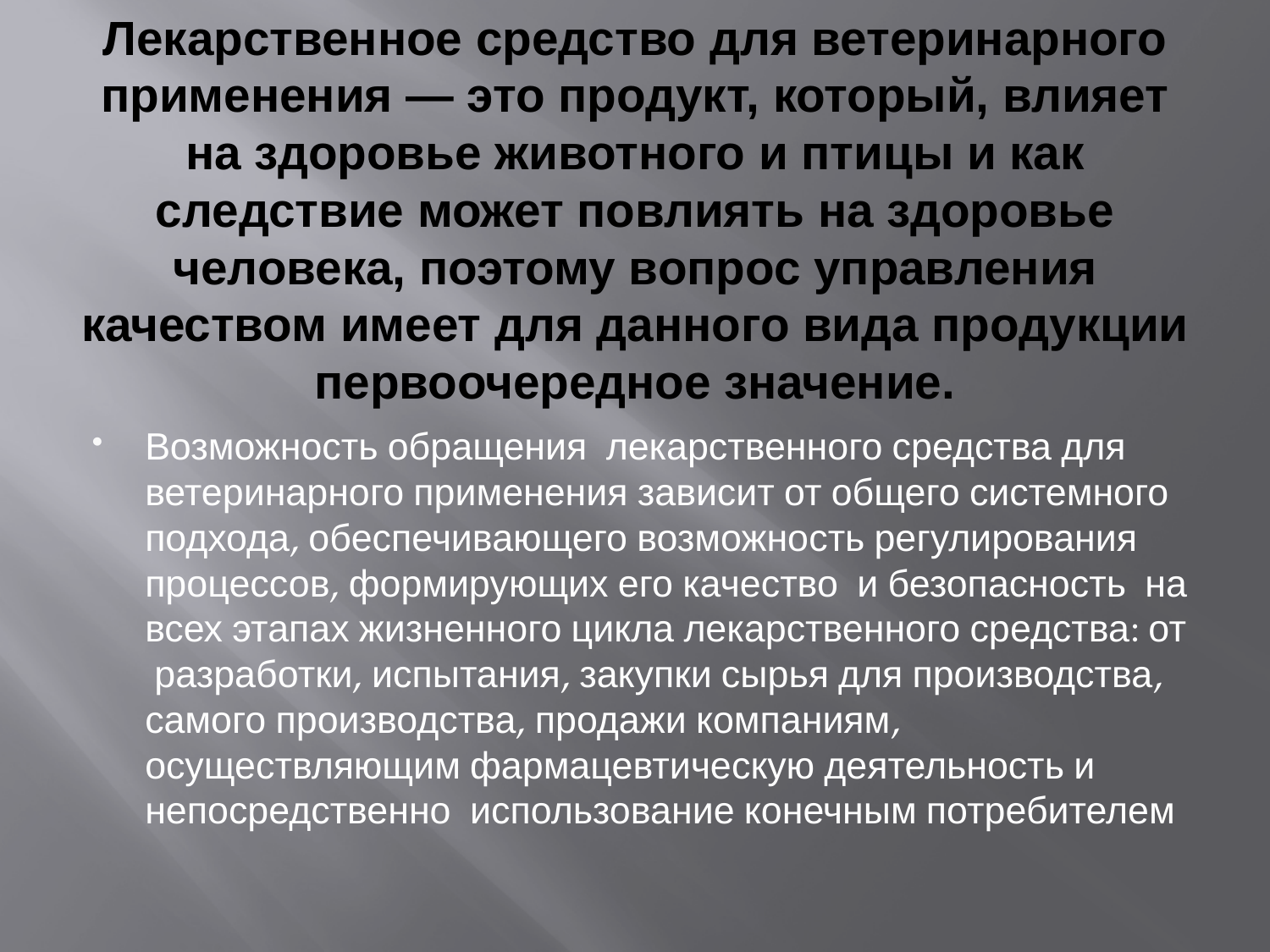

# Лекарственное средство для ветеринарного применения — это продукт, который, влияет на здоровье животного и птицы и как следствие может повлиять на здоровье человека, поэтому вопрос управления качеством имеет для данного вида продукции первоочередное значение.
Возможность обращения  лекарственного средства для ветеринарного применения зависит от общего системного подхода, обеспечивающего возможность регулирования процессов, формирующих его качество  и безопасность  на всех этапах жизненного цикла лекарственного средства: от  разработки, испытания, закупки сырья для производства, самого производства, продажи компаниям, осуществляющим фармацевтическую деятельность и непосредственно  использование конечным потребителем